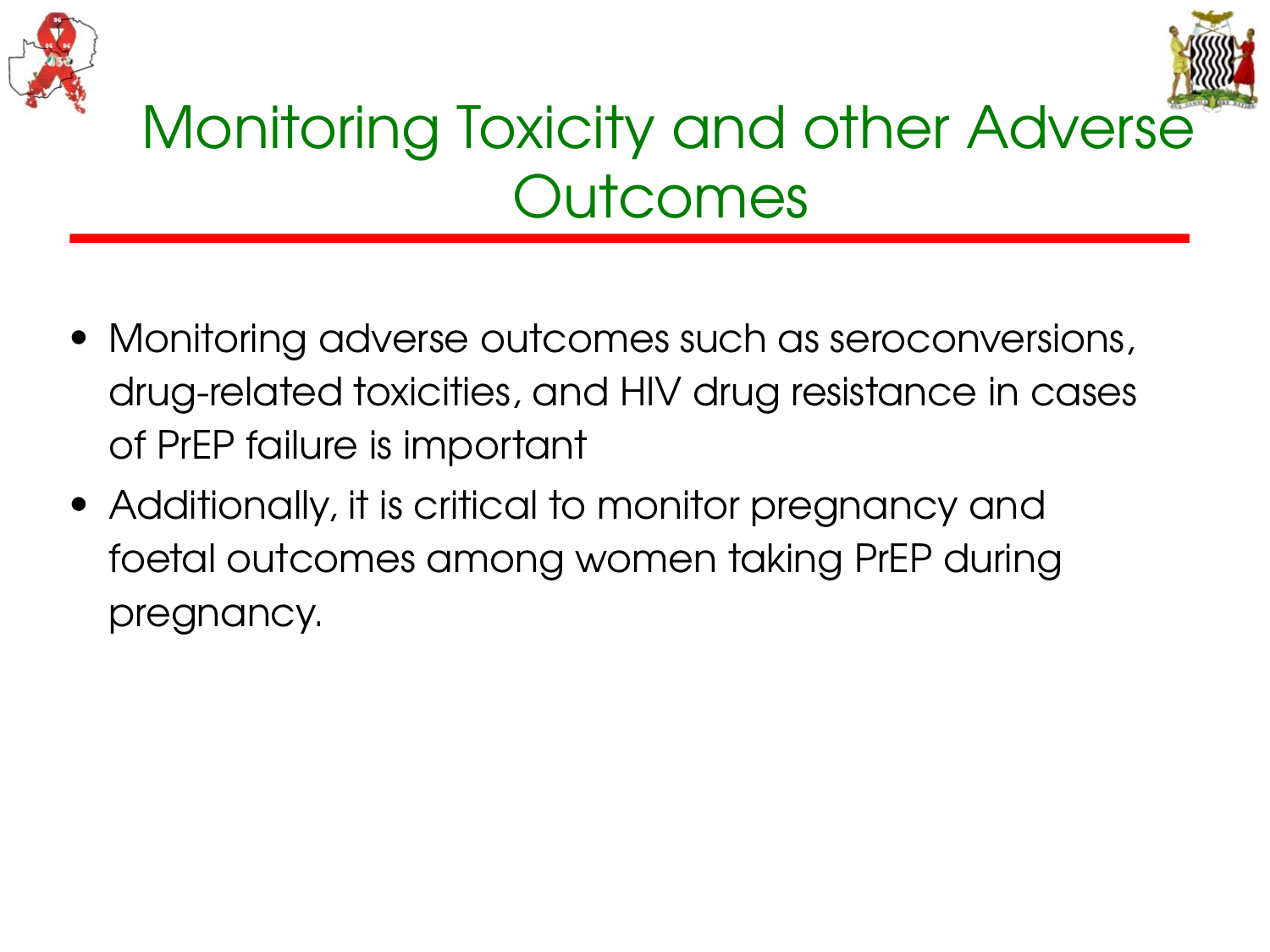

Monitoring Toxicity and other Adverse Outcomes
Monitoring adverse outcomes such as seroconversions, drug-related toxicities, and HIV drug resistance in cases of PrEP failure is important
Additionally, it is critical to monitor pregnancy and foetal outcomes among women taking PrEP during pregnancy.